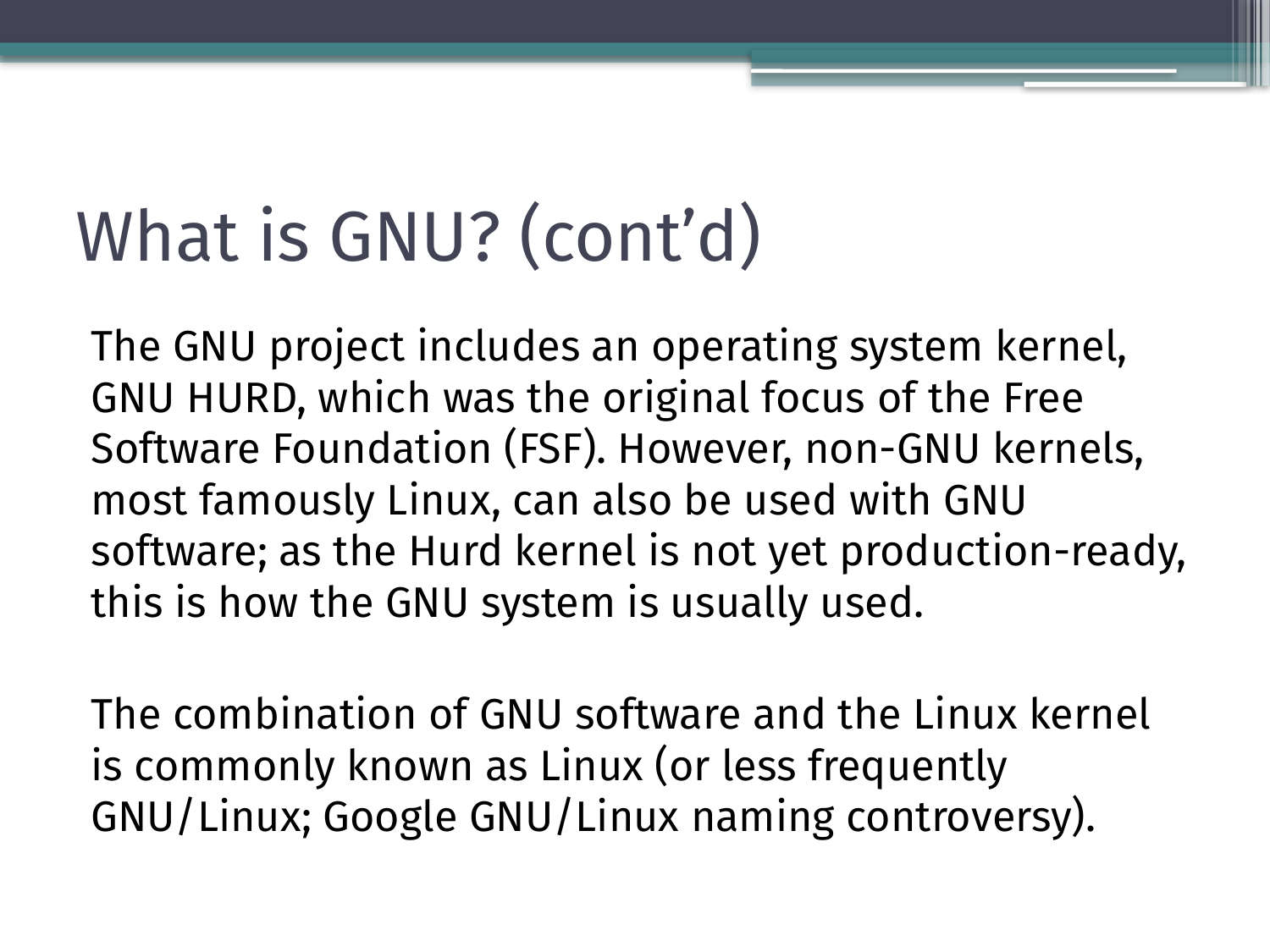

# What is GNU? (cont’d)
The GNU project includes an operating system kernel, GNU HURD, which was the original focus of the Free Software Foundation (FSF). However, non-GNU kernels, most famously Linux, can also be used with GNU software; as the Hurd kernel is not yet production-ready, this is how the GNU system is usually used.

The combination of GNU software and the Linux kernel is commonly known as Linux (or less frequently GNU/Linux; Google GNU/Linux naming controversy).